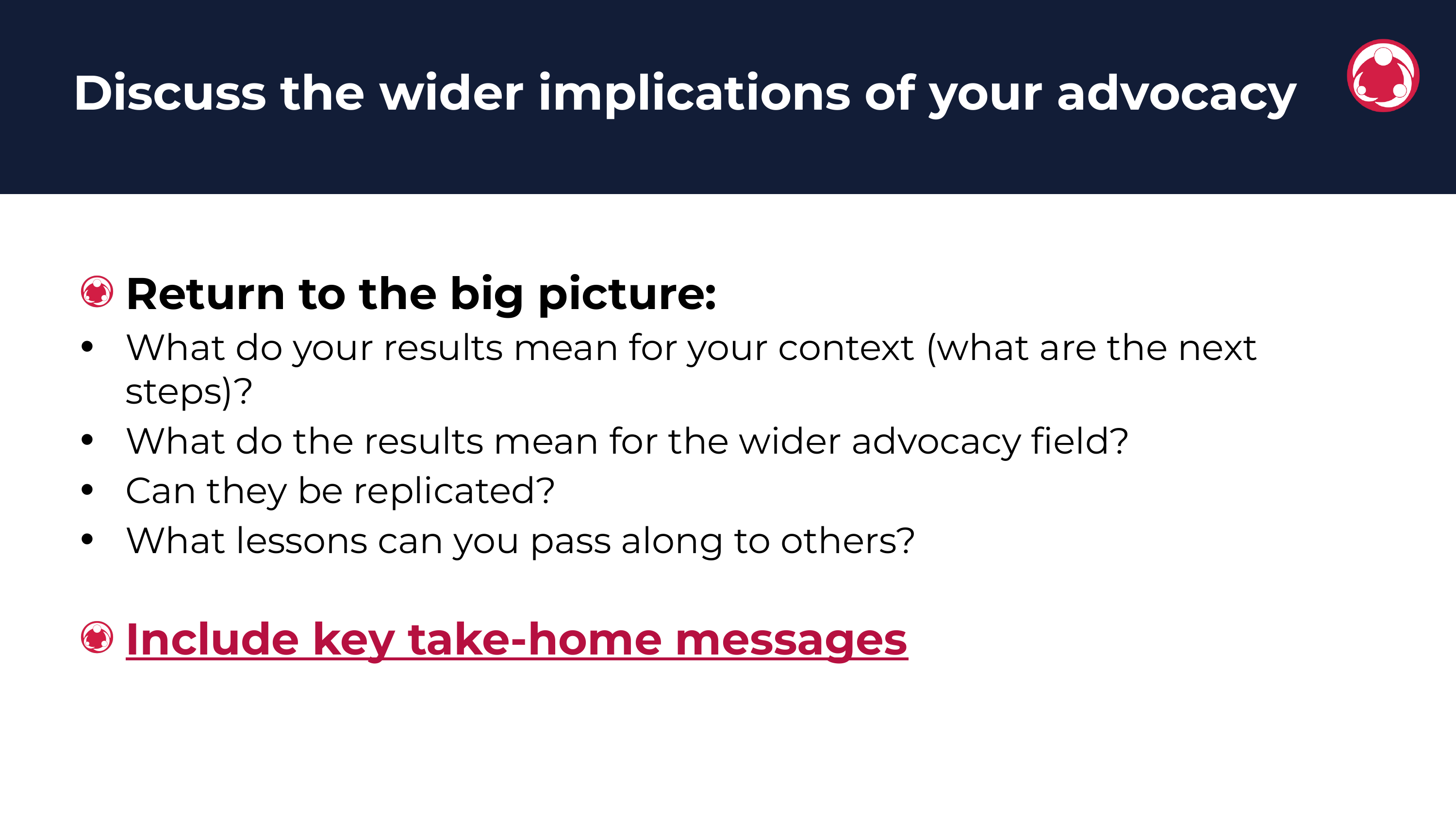

Discuss the wider implications of your advocacy
Return to the big picture:
What do your results mean for your context (what are the next steps)?
What do the results mean for the wider advocacy field?
Can they be replicated?
What lessons can you pass along to others?
Include key take-home messages